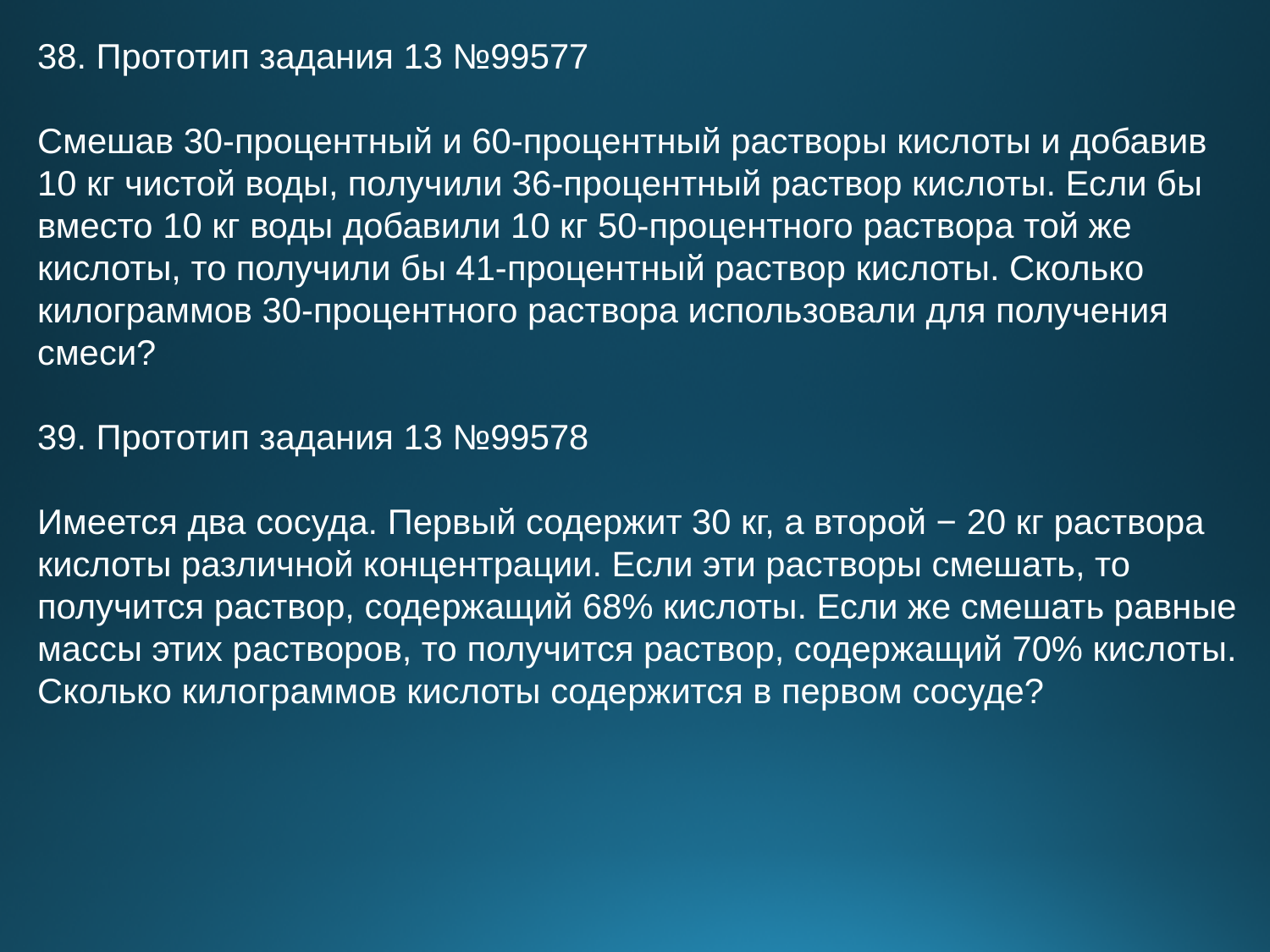

38. Прототип задания 13 №99577

Смешав 30-процентный и 60-процентный растворы кислоты и добавив 10 кг чистой воды, получили 36-процентный раствор кислоты. Если бы вместо 10 кг воды добавили 10 кг 50-процентного раствора той же кислоты, то получили бы 41-процентный раствор кислоты. Сколько килограммов 30-процентного раствора использовали для получения смеси?

39. Прототип задания 13 №99578

Имеется два сосуда. Первый содержит 30 кг, а второй − 20 кг раствора кислоты различной концентрации. Если эти растворы смешать, то получится раствор, содержащий 68% кислоты. Если же смешать равные массы этих растворов, то получится раствор, содержащий 70% кислоты. Сколько килограммов кислоты содержится в первом сосуде?